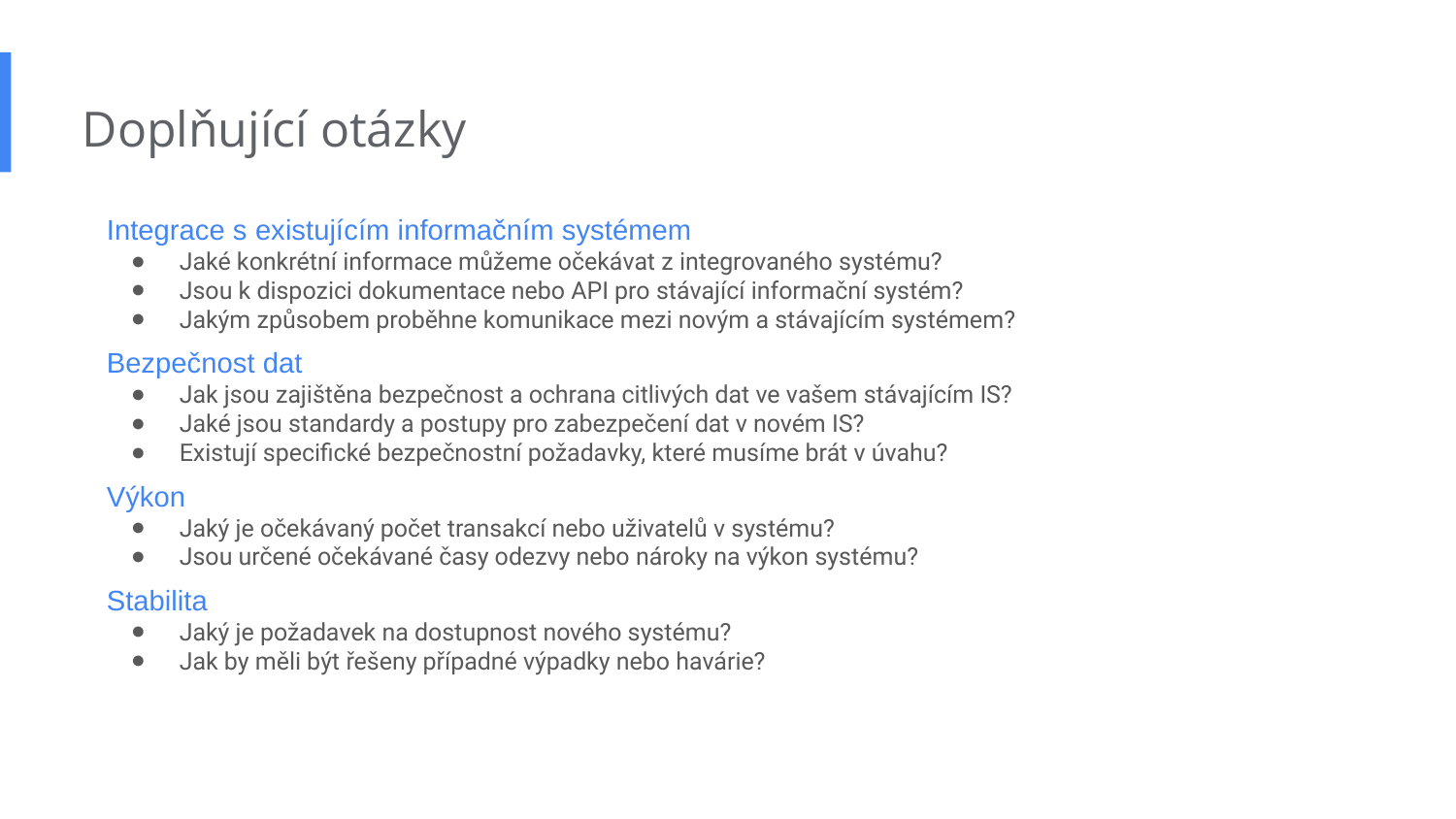

Doplňující otázky
Integrace s existujícím informačním systémem
Jaké konkrétní informace můžeme očekávat z integrovaného systému?
Jsou k dispozici dokumentace nebo API pro stávající informační systém?
Jakým způsobem proběhne komunikace mezi novým a stávajícím systémem?

Bezpečnost dat
Jak jsou zajištěna bezpečnost a ochrana citlivých dat ve vašem stávajícím IS?
Jaké jsou standardy a postupy pro zabezpečení dat v novém IS?
Existují specifické bezpečnostní požadavky, které musíme brát v úvahu?

Výkon
Jaký je očekávaný počet transakcí nebo uživatelů v systému?
Jsou určené očekávané časy odezvy nebo nároky na výkon systému?

Stabilita
Jaký je požadavek na dostupnost nového systému?
Jak by měli být řešeny případné výpadky nebo havárie?